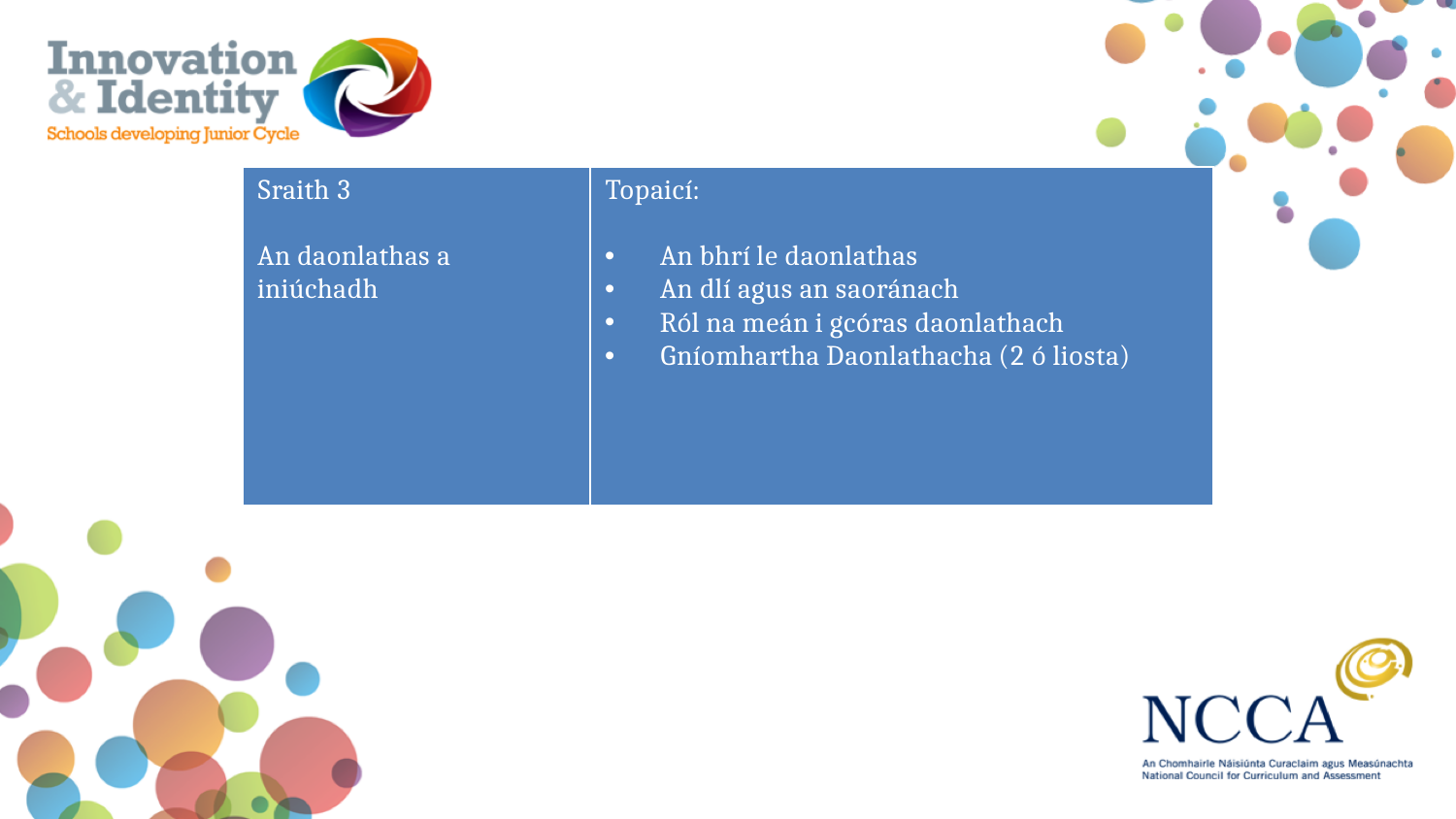

| Sraith 3 An daonlathas a iniúchadh | Topaicí: An bhrí le daonlathas An dlí agus an saoránach Ról na meán i gcóras daonlathach Gníomhartha Daonlathacha (2 ó liosta) |
| --- | --- |